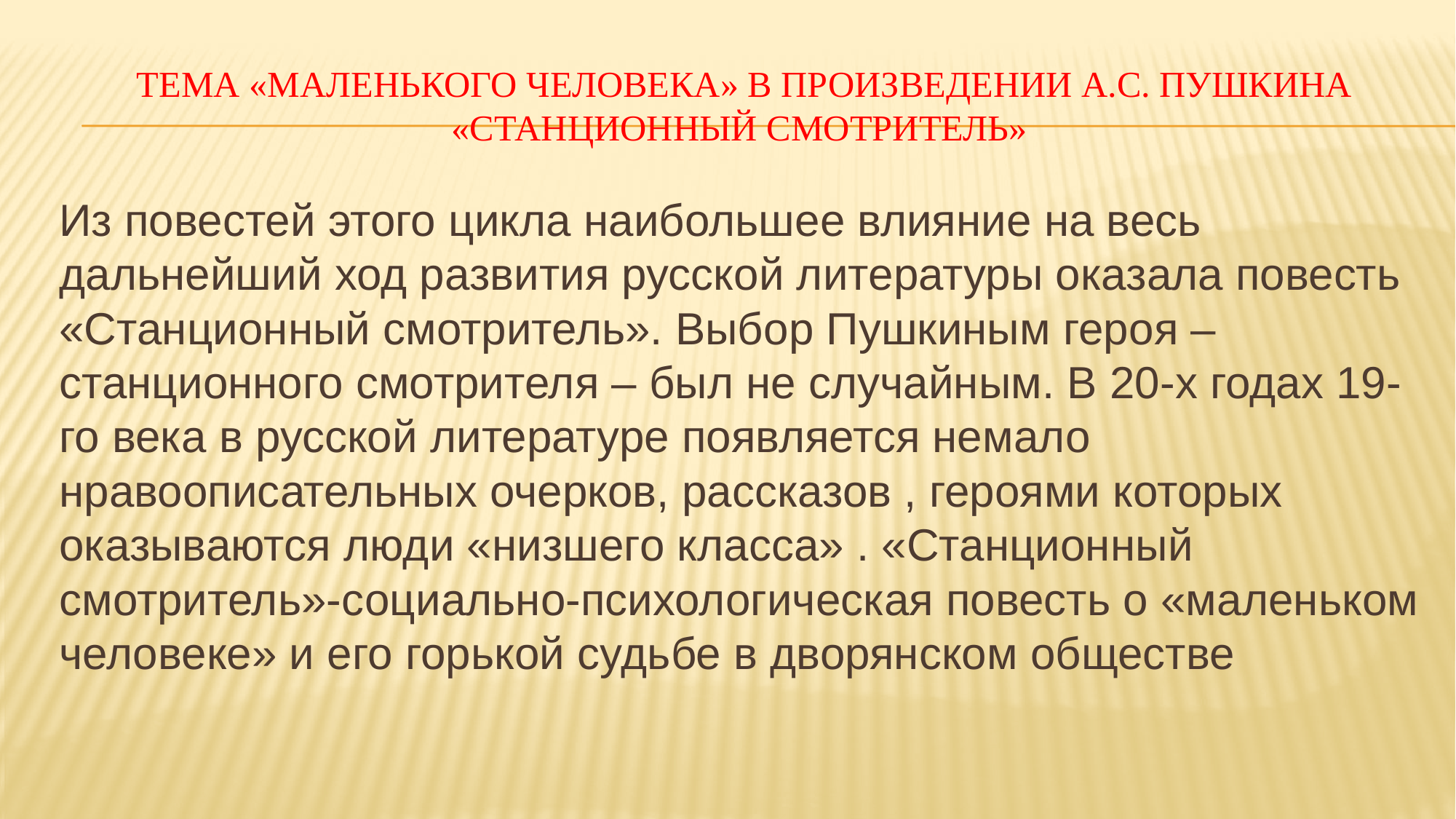

# Тема «маленького человека» в произведении А.С. Пушкина «Станционный смотритель»
Из повестей этого цикла наибольшее влияние на весь дальнейший ход развития русской литературы оказала повесть «Станционный смотритель». Выбор Пушкиным героя – станционного смотрителя – был не случайным. В 20-х годах 19-го века в русской литературе появляется немало нравоописательных очерков, рассказов , героями которых оказываются люди «низшего класса» . «Станционный смотритель»-социально-психологическая повесть о «маленьком человеке» и его горькой судьбе в дворянском обществе